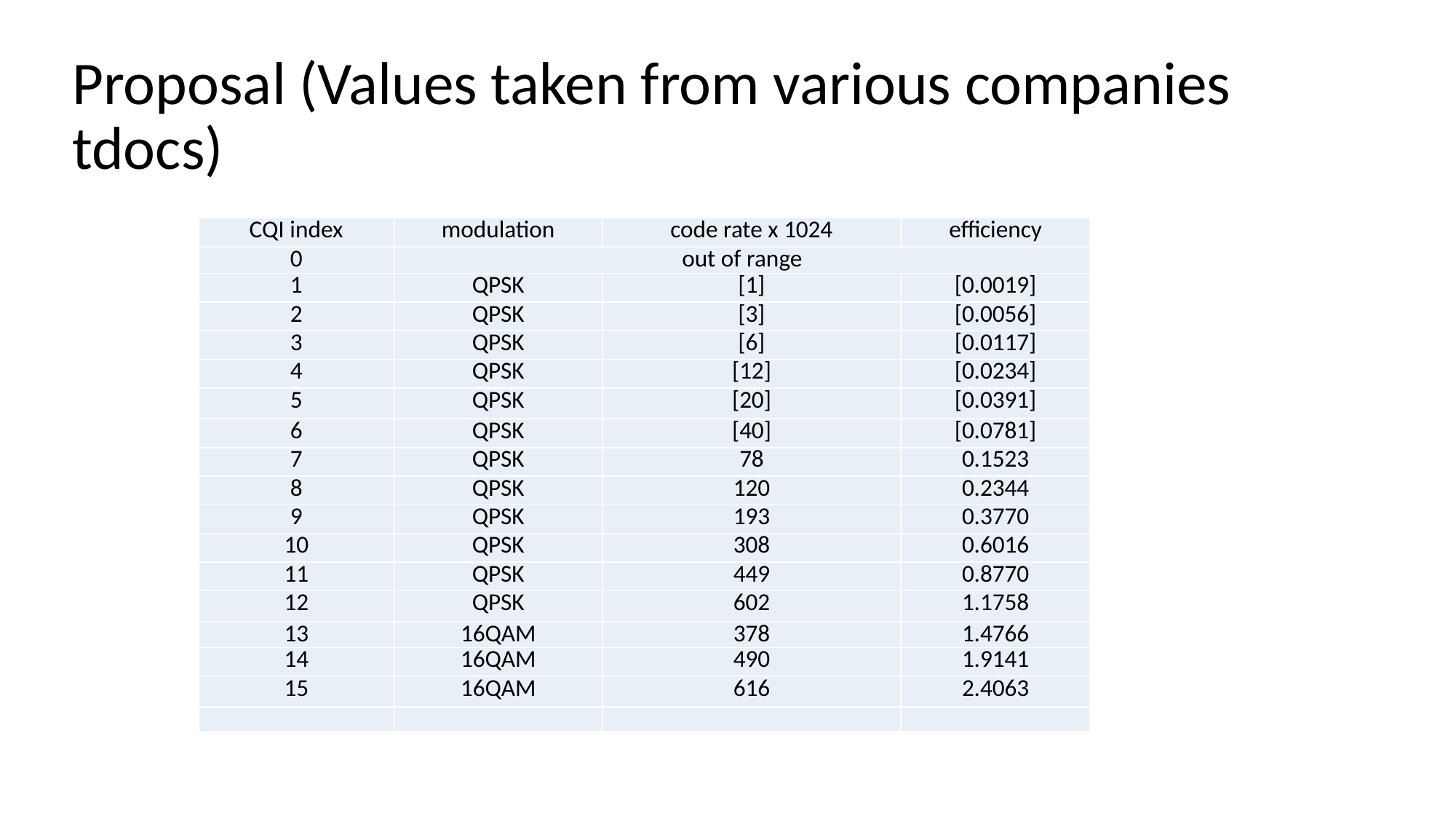

# Proposal (Values taken from various companies tdocs)
| CQI index | modulation | code rate x 1024 | efficiency |
| --- | --- | --- | --- |
| 0 | out of range |  |  |
| 1 | QPSK | [1] | [0.0019] |
| 2 | QPSK | [3] | [0.0056] |
| 3 | QPSK | [6] | [0.0117] |
| 4 | QPSK | [12] | [0.0234] |
| 5 | QPSK | [20] | [0.0391] |
| 6 | QPSK | [40] | [0.0781] |
| 7 | QPSK | 78 | 0.1523 |
| 8 | QPSK | 120 | 0.2344 |
| 9 | QPSK | 193 | 0.3770 |
| 10 | QPSK | 308 | 0.6016 |
| 11 | QPSK | 449 | 0.8770 |
| 12 | QPSK | 602 | 1.1758 |
| 13 | 16QAM | 378 | 1.4766 |
| 14 | 16QAM | 490 | 1.9141 |
| 15 | 16QAM | 616 | 2.4063 |
|  |  |  |  |